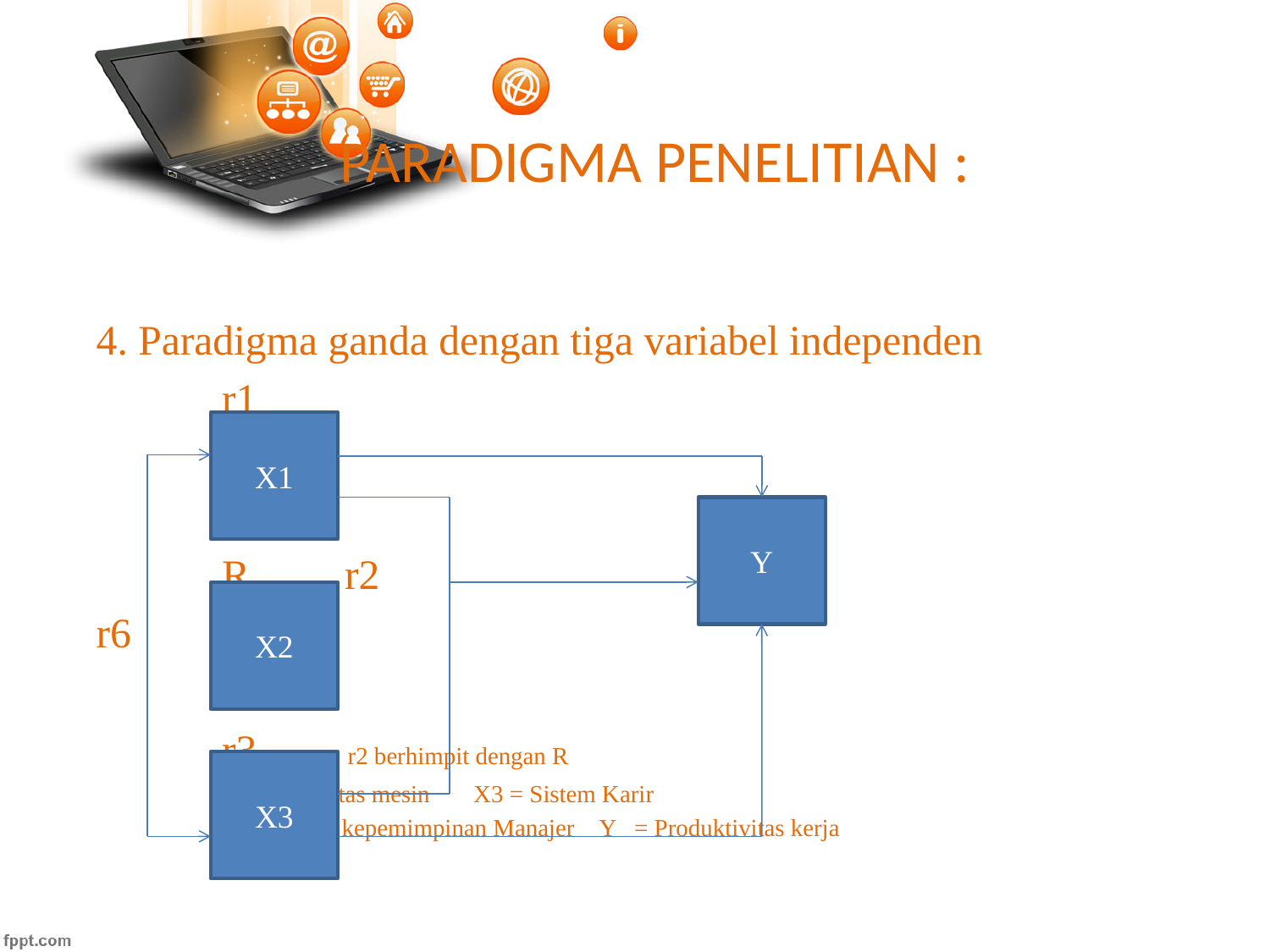

# PARADIGMA PENELITIAN :
4. Paradigma ganda dengan tiga variabel independen
				r1

			R         r2
r6

				r3										r2 berhimpit dengan R
		 X1 = Kualitas mesin			X3 = Sistem Karir
		 X2 = Gaya kepemimpinan Manajer		Y   = Produktivitas kerja
X1
Y
X2
X3